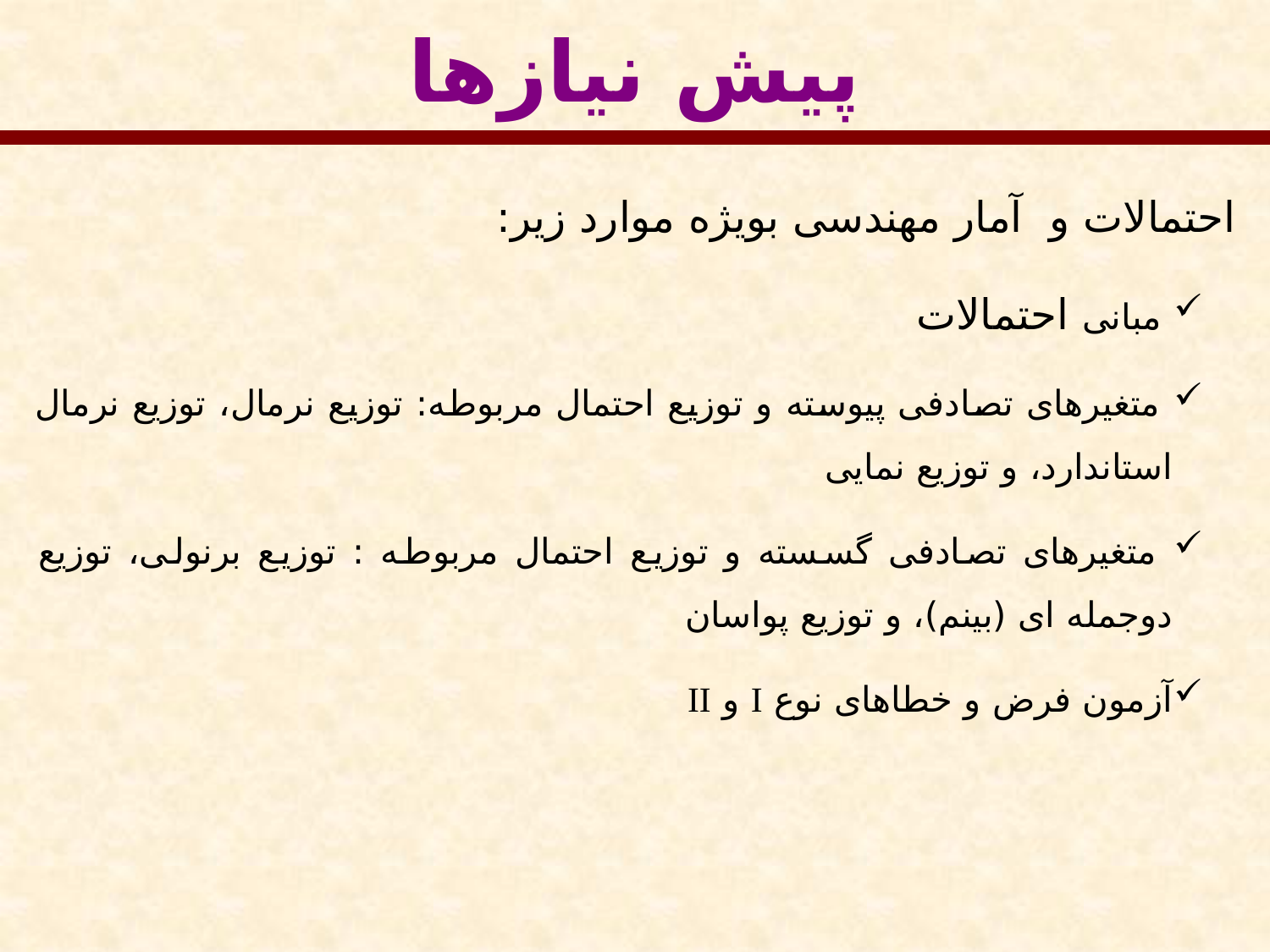

پیش نیازها

احتمالات و  آمار مهندسی بویژه موارد زیر:
 مبانی احتمالات
 متغیرهای تصادفی پیوسته و توزیع احتمال مربوطه: توزیع نرمال، توزیع نرمال استاندارد، و توزیع نمایی
 متغیرهای تصادفی گسسته و توزیع احتمال مربوطه : توزیع برنولی، توزیع دوجمله ای (بینم)، و توزیع پواسان
آزمون فرض و خطاهای نوع I و II